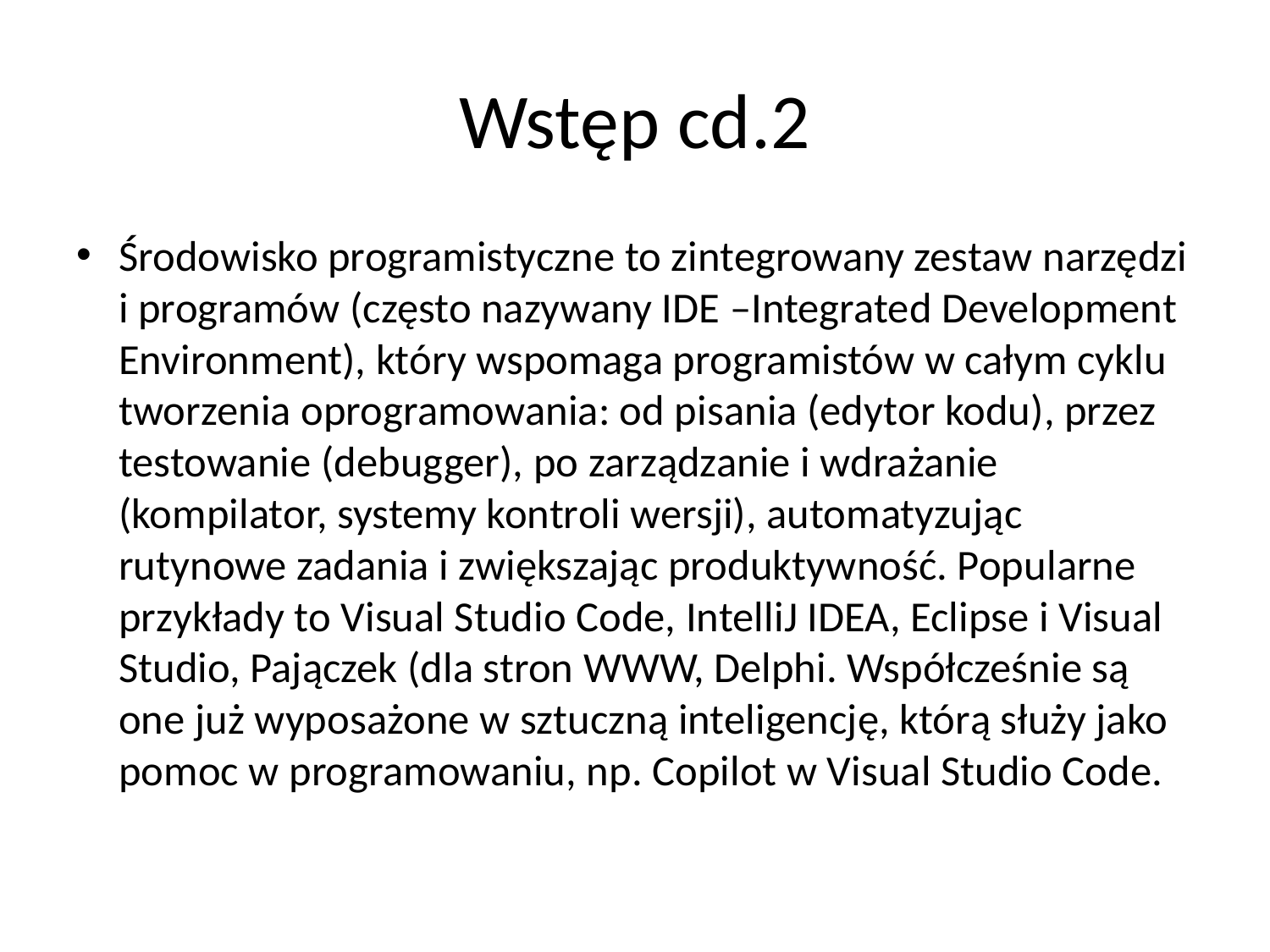

# Wstęp cd.2
Środowisko programistyczne to zintegrowany zestaw narzędzi i programów (często nazywany IDE –Integrated Development Environment), który wspomaga programistów w całym cyklu tworzenia oprogramowania: od pisania (edytor kodu), przez testowanie (debugger), po zarządzanie i wdrażanie (kompilator, systemy kontroli wersji), automatyzując rutynowe zadania i zwiększając produktywność. Popularne przykłady to Visual Studio Code, IntelliJ IDEA, Eclipse i Visual Studio, Pajączek (dla stron WWW, Delphi. Współcześnie są one już wyposażone w sztuczną inteligencję, którą służy jako pomoc w programowaniu, np. Copilot w Visual Studio Code.